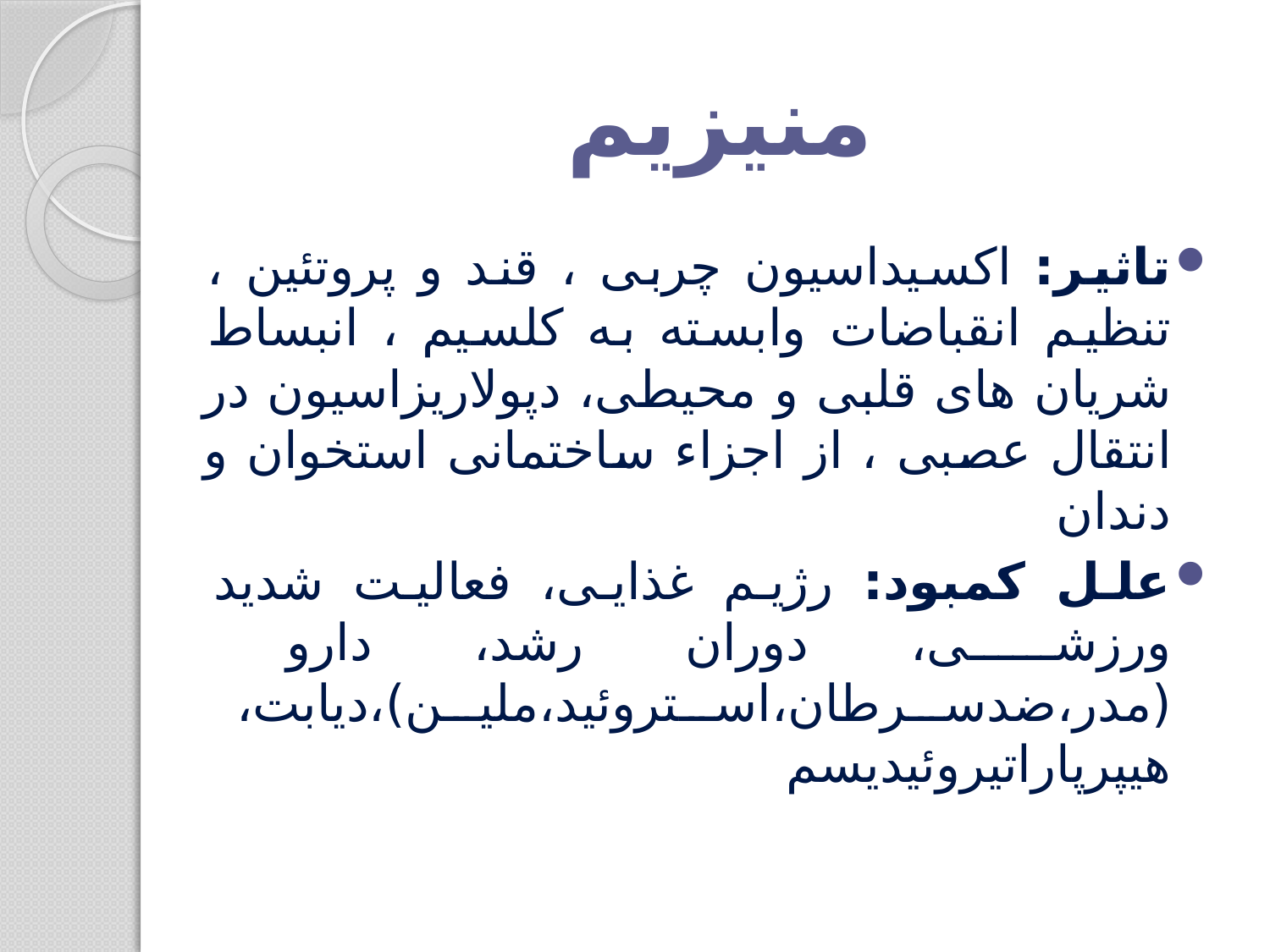

# منیزیم
تاثیر: اکسیداسیون چربی ، قند و پروتئین ، تنظیم انقباضات وابسته به کلسیم ، انبساط شریان های قلبی و محیطی، دپولاریزاسیون در انتقال عصبی ، از اجزاء ساختمانی استخوان و دندان
علل کمبود: رژیم غذایی، فعالیت شدید ورزشی، دوران رشد، دارو (مدر،ضدسرطان،استروئید،ملین)،دیابت، هیپرپاراتیروئیدیسم